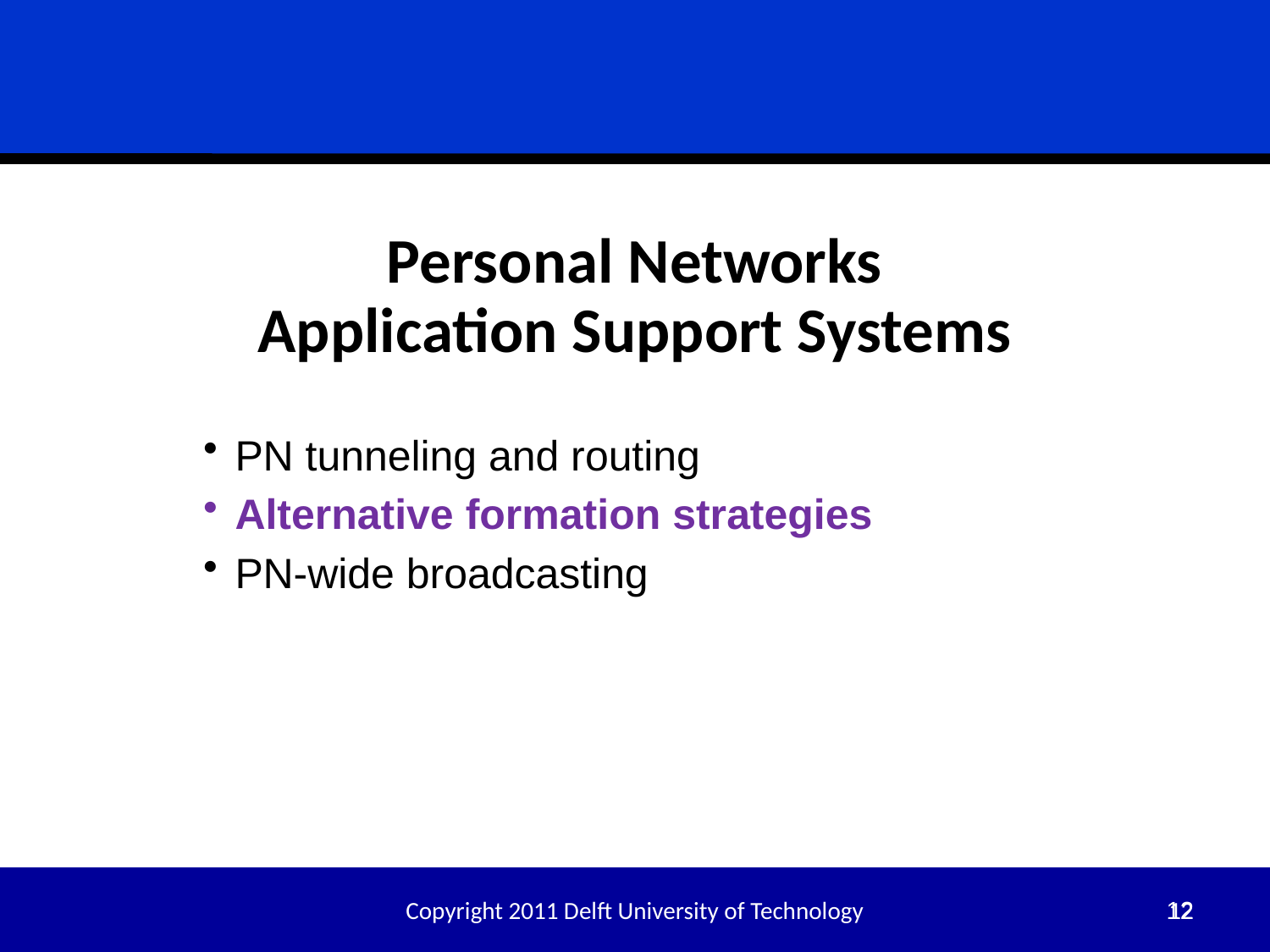

Personal Networks
Application Support Systems
PN tunneling and routing
Alternative formation strategies
PN-wide broadcasting
Copyright 2011 Delft University of Technology
12
12